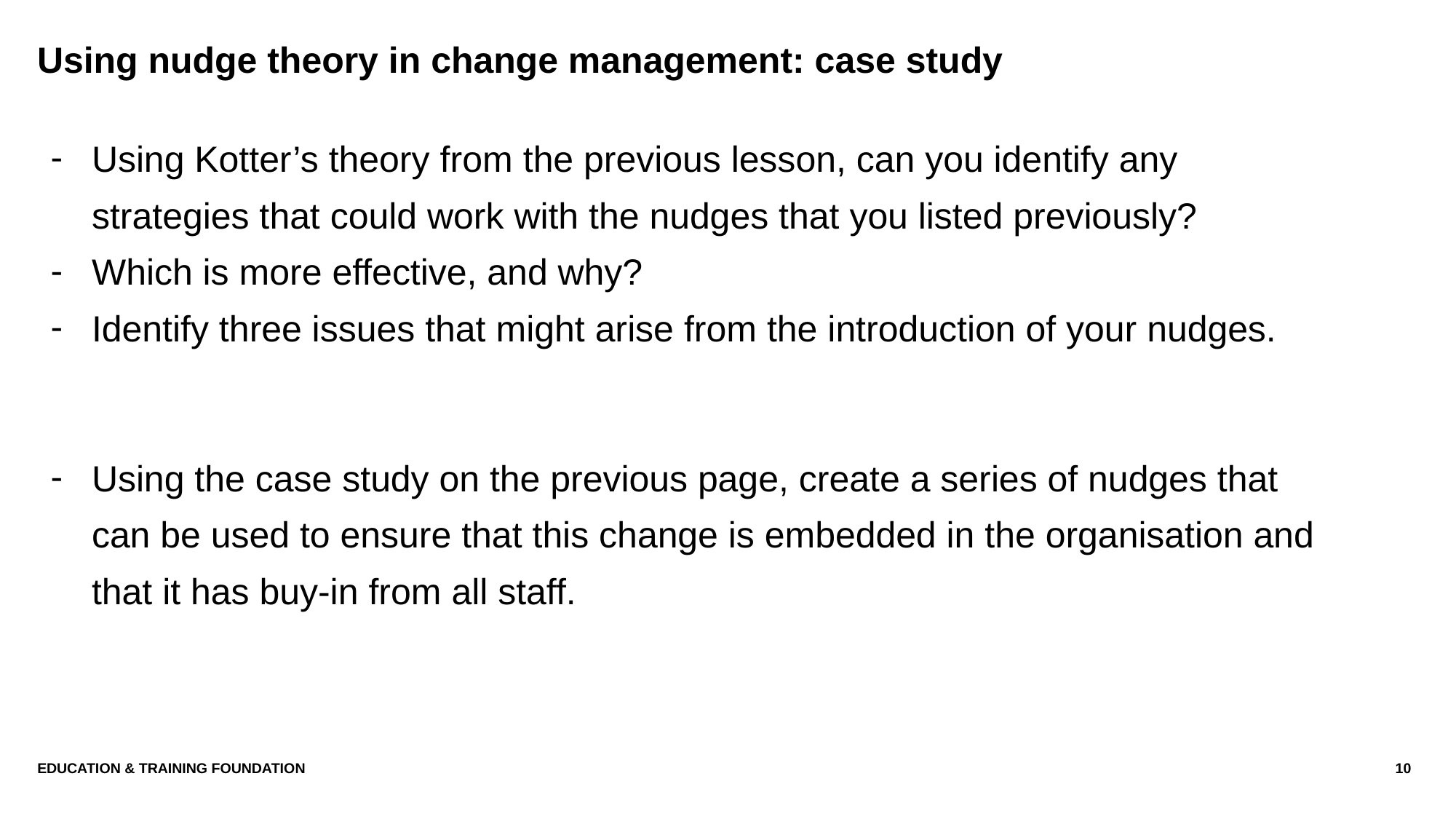

# Using nudge theory in change management: case study
Using Kotter’s theory from the previous lesson, can you identify any strategies that could work with the nudges that you listed previously?
Which is more effective, and why?
Identify three issues that might arise from the introduction of your nudges.

Using the case study on the previous page, create a series of nudges that can be used to ensure that this change is embedded in the organisation and that it has buy-in from all staff.

Education & Training Foundation
10